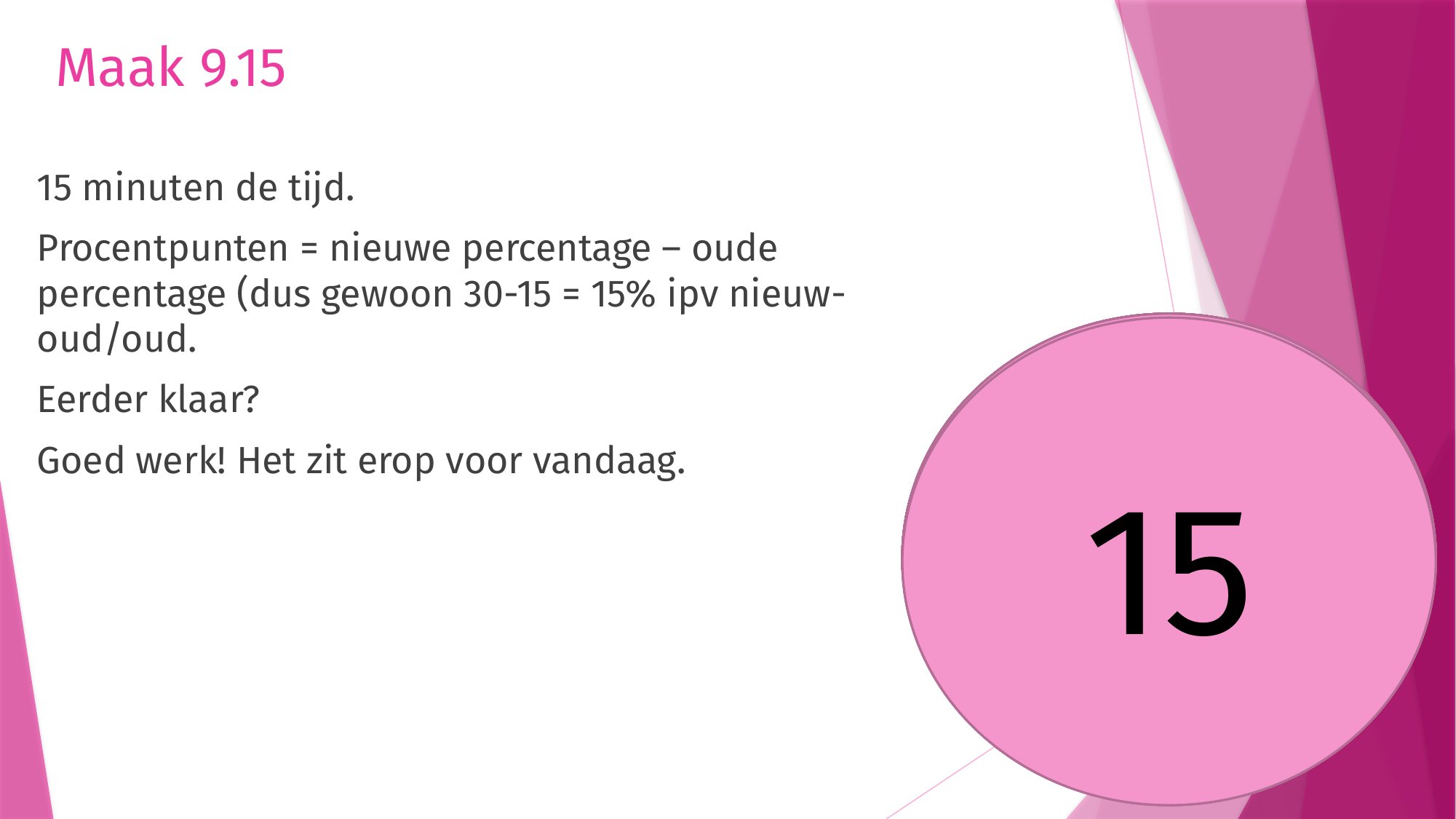

# Maak 9.15
15 minuten de tijd.
Procentpunten = nieuwe percentage – oude percentage (dus gewoon 30-15 = 15% ipv nieuw-oud/oud.
Eerder klaar?
Goed werk! Het zit erop voor vandaag.

13
9
10
8
5
6
7
4
3
1
2
12
15
14
11